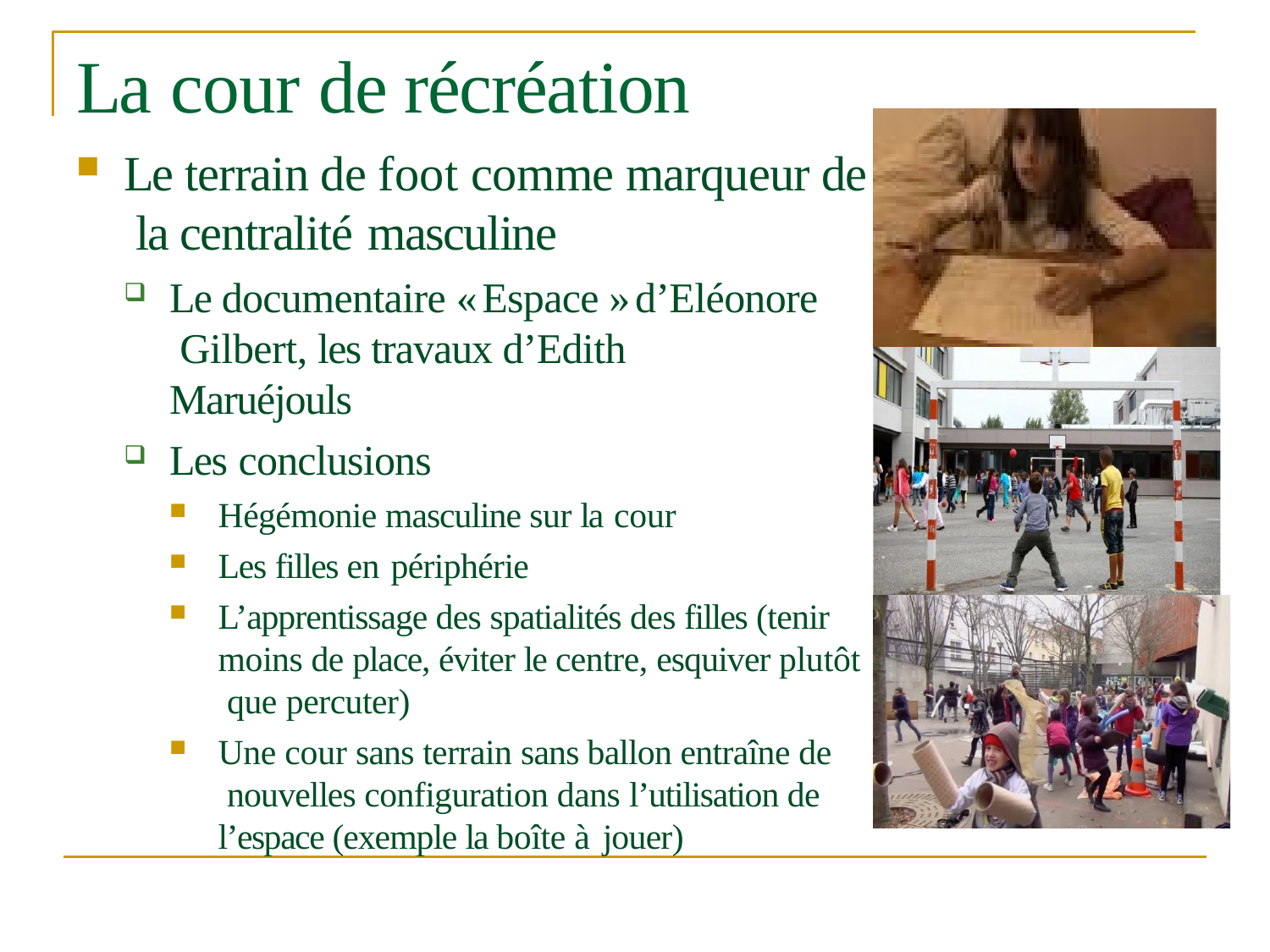

# La cour de	récréation

Le terrain de foot comme marqueur de  la centralité masculine
Le documentaire « Espace » d’Eléonore  Gilbert, les travaux d’Edith Maruéjouls
Les conclusions
Hégémonie masculine sur la cour
Les filles en périphérie
L’apprentissage des spatialités des filles (tenir  moins de place, éviter le centre, esquiver plutôt  que percuter)
Une cour sans terrain sans ballon entraîne de  nouvelles configuration dans l’utilisation de  l’espace (exemple la boîte à jouer)